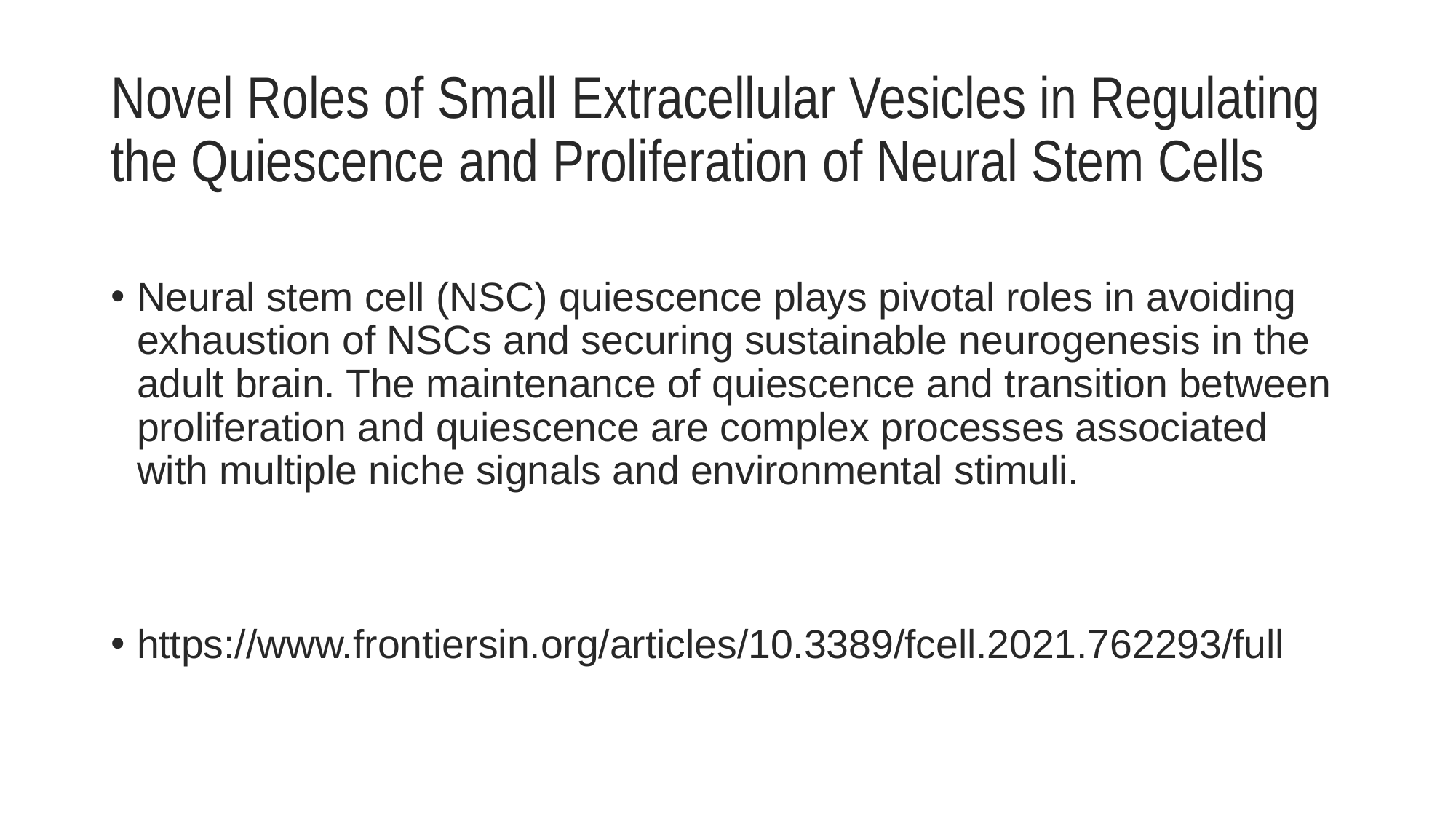

# Novel Roles of Small Extracellular Vesicles in Regulating the Quiescence and Proliferation of Neural Stem Cells
Neural stem cell (NSC) quiescence plays pivotal roles in avoiding exhaustion of NSCs and securing sustainable neurogenesis in the adult brain. The maintenance of quiescence and transition between proliferation and quiescence are complex processes associated with multiple niche signals and environmental stimuli.

https://www.frontiersin.org/articles/10.3389/fcell.2021.762293/full